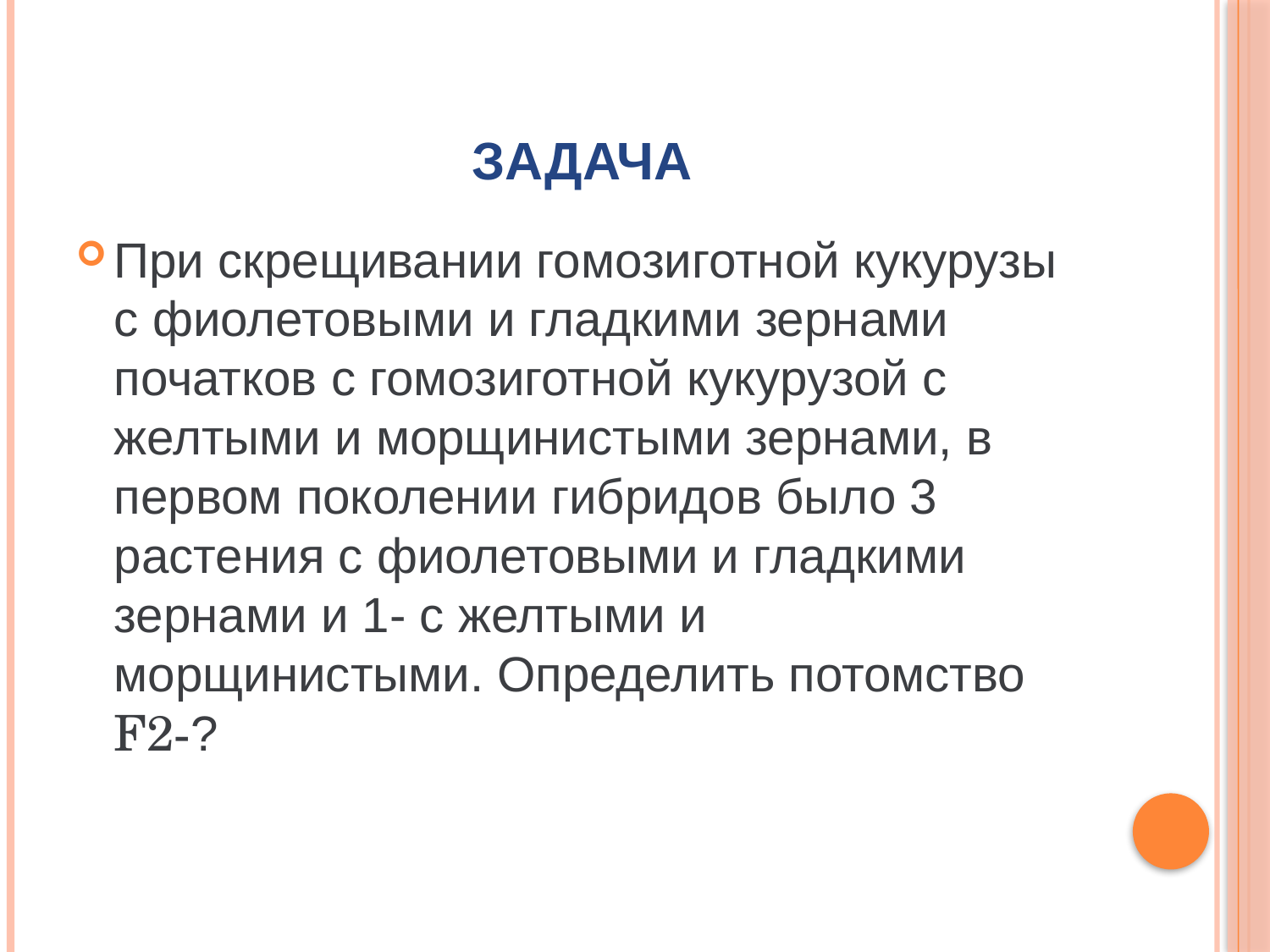

# Задача
При скрещивании гомозиготной кукурузы с фиолетовыми и гладкими зернами початков с гомозиготной кукурузой с желтыми и морщинистыми зернами, в первом поколении гибридов было 3 растения с фиолетовыми и гладкими зернами и 1- с желтыми и морщинистыми. Определить потомство F2-?